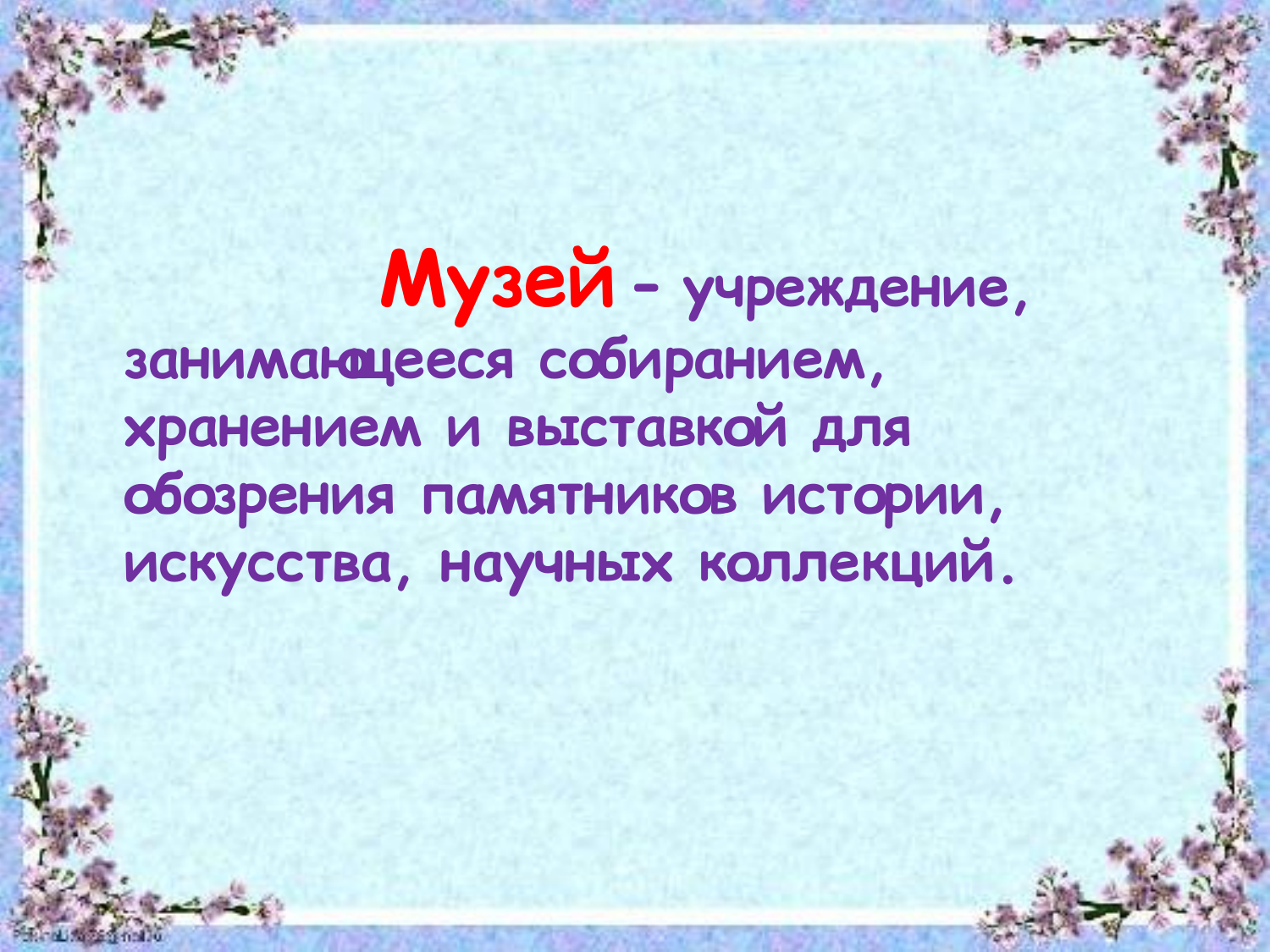

#
         Музей – учреждение, занимающееся собиранием, хранением и выставкой для обозрения памятников истории, искусства, научных коллекций.